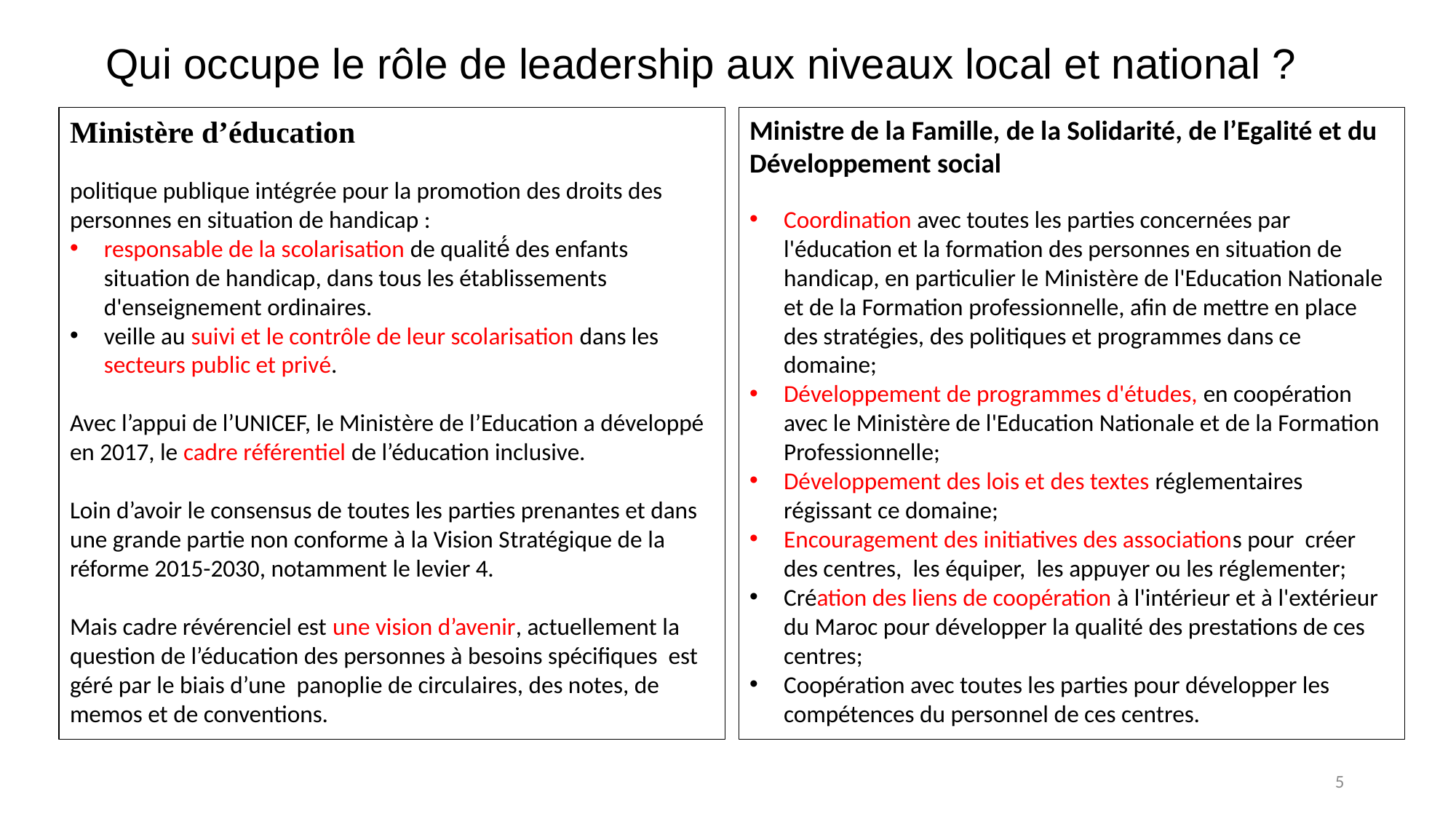

# Qui occupe le rôle de leadership aux niveaux local et national ?
Ministère d’éducation

politique publique intégrée pour la promotion des droits des personnes en situation de handicap :
responsable de la scolarisation de qualité́ des enfants situation de handicap, dans tous les établissements d'enseignement ordinaires.
veille au suivi et le contrôle de leur scolarisation dans les secteurs public et privé.

Avec l’appui de l’UNICEF, le Ministère de l’Education a développé en 2017, le cadre référentiel de l’éducation inclusive.

Loin d’avoir le consensus de toutes les parties prenantes et dans une grande partie non conforme à la Vision Stratégique de la réforme 2015-2030, notamment le levier 4.

Mais cadre révérenciel est une vision d’avenir, actuellement la question de l’éducation des personnes à besoins spécifiques  est géré par le biais d’une  panoplie de circulaires, des notes, de memos et de conventions.

Ministre de la Famille, de la Solidarité, de l’Egalité et du Développement social

Coordination avec toutes les parties concernées par l'éducation et la formation des personnes en situation de handicap, en particulier le Ministère de l'Education Nationale et de la Formation professionnelle, afin de mettre en place des stratégies, des politiques et programmes dans ce domaine;
Développement de programmes d'études, en coopération avec le Ministère de l'Education Nationale et de la Formation Professionnelle;
Développement des lois et des textes réglementaires régissant ce domaine;
Encouragement des initiatives des associations pour  créer  des centres,  les équiper,  les appuyer ou les réglementer;
Création des liens de coopération à l'intérieur et à l'extérieur du Maroc pour développer la qualité des prestations de ces centres;
Coopération avec toutes les parties pour développer les compétences du personnel de ces centres.

5